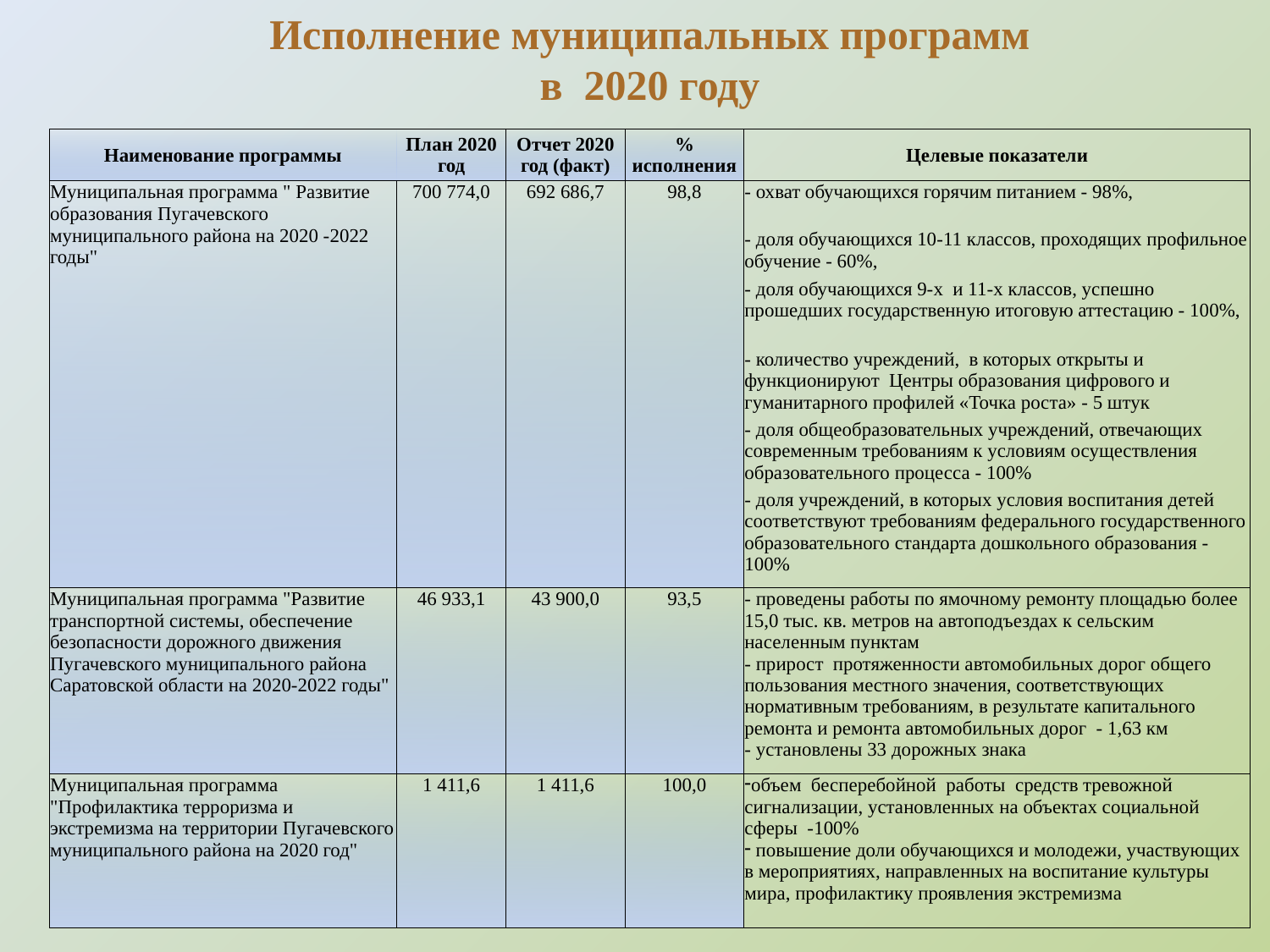

Исполнение муниципальных программ
в  2020 году

| Наименование программы | План 2020 год | Отчет 2020 год (факт) | % исполнения | Целевые показатели |
| --- | --- | --- | --- | --- |
| Муниципальная программа " Развитие образования Пугачевского муниципального района на 2020 -2022 годы" | 700 774,0 | 692 686,7 | 98,8 | - охват обучающихся горячим питанием - 98%, |
|  |  |  |  | - доля обучающихся 10-11 классов, проходящих профильное обучение - 60%, |
|  |  |  |  | - доля обучающихся 9-х и 11-х классов, успешно прошедших государственную итоговую аттестацию - 100%, |
|  |  |  |  | - количество учреждений, в которых открыты и функционируют Центры образования цифрового и гуманитарного профилей «Точка роста» - 5 штук |
|  |  |  |  | - доля общеобразовательных учреждений, отвечающих современным требованиям к условиям осуществления образовательного процесса - 100% |
|  |  |  |  | - доля учреждений, в которых условия воспитания детей соответствуют требованиям федерального государственного образовательного стандарта дошкольного образования -100% |
| Муниципальная программа "Развитие транспортной системы, обеспечение безопасности дорожного движения Пугачевского муниципального района Саратовской области на 2020-2022 годы" | 46 933,1 | 43 900,0 | 93,5 | - проведены работы по ямочному ремонту площадью более 15,0 тыс. кв. метров на автоподъездах к сельским населенным пунктам - прирост протяженности автомобильных дорог общего пользования местного значения, соответствующих нормативным требованиям, в результате капитального ремонта и ремонта автомобильных дорог - 1,63 км - установлены 33 дорожных знака |
| Муниципальная программа "Профилактика терроризма и экстремизма на территории Пугачевского муниципального района на 2020 год" | 1 411,6 | 1 411,6 | 100,0 | объем бесперебойной работы средств тревожной сигнализации, установленных на объектах социальной сферы -100% повышение доли обучающихся и молодежи, участвующих в мероприятиях, направленных на воспитание культуры мира, профилактику проявления экстремизма |